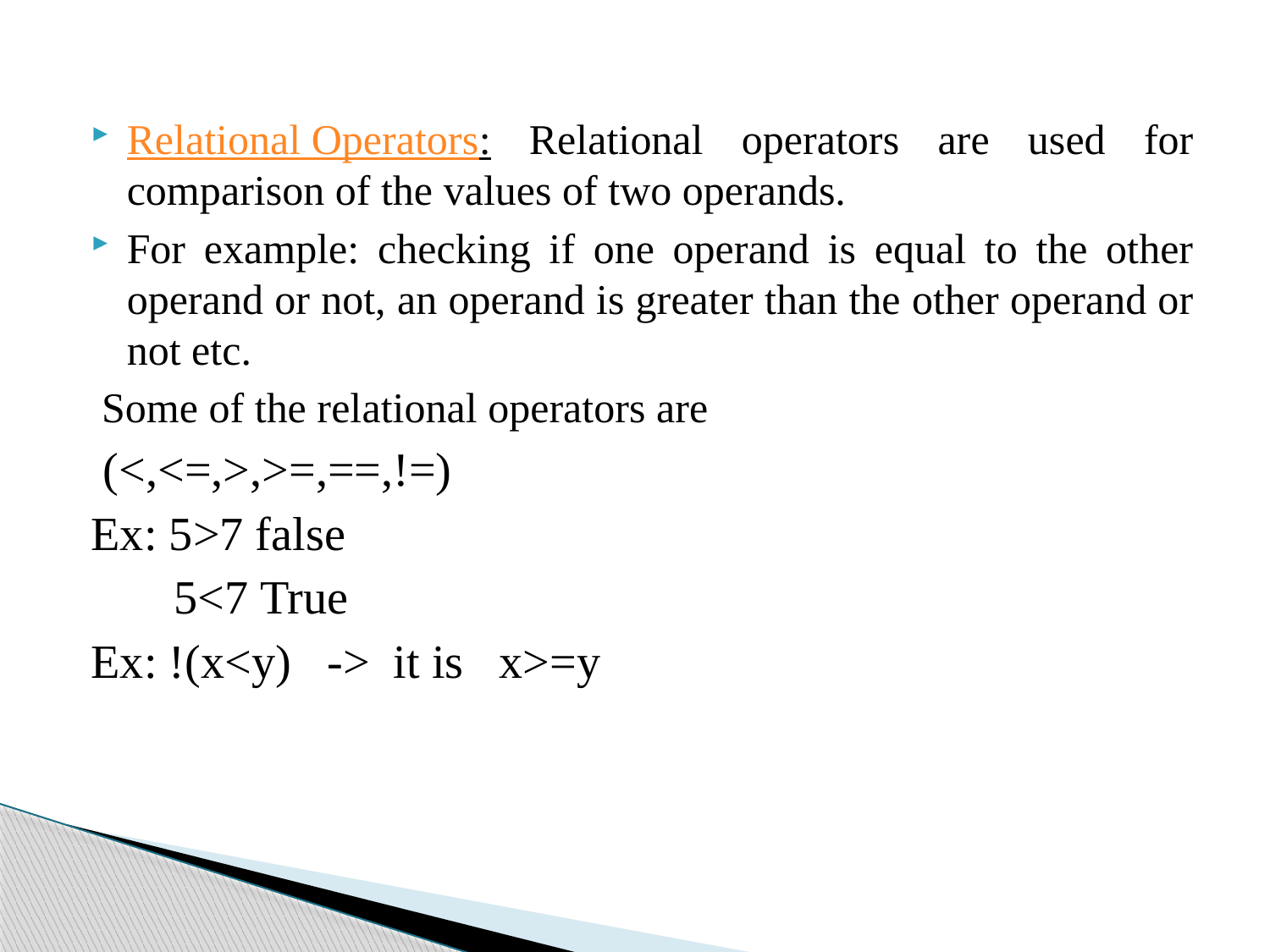

Relational Operators: Relational operators are used for comparison of the values of two operands.
For example: checking if one operand is equal to the other operand or not, an operand is greater than the other operand or not etc.
 Some of the relational operators are
 (<,<=,>,>=,==,!=)
Ex: 5>7 false
       5<7 True
Ex: !(x<y)   ->  it is   x>=y